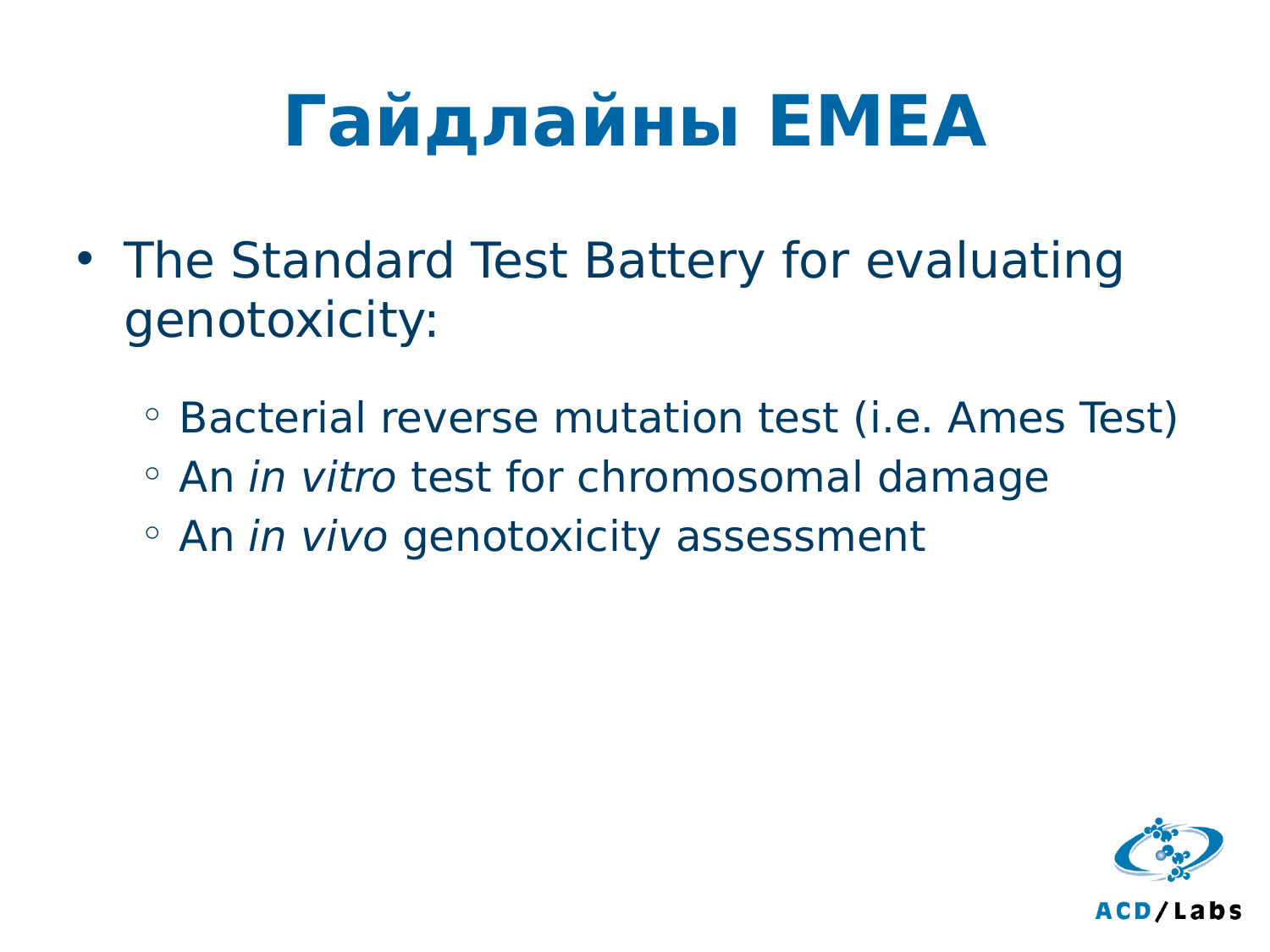

# Гайдлайны EMEA
The Standard Test Battery for evaluating genotoxicity:
Bacterial reverse mutation test (i.e. Ames Test)
An in vitro test for chromosomal damage
An in vivo genotoxicity assessment